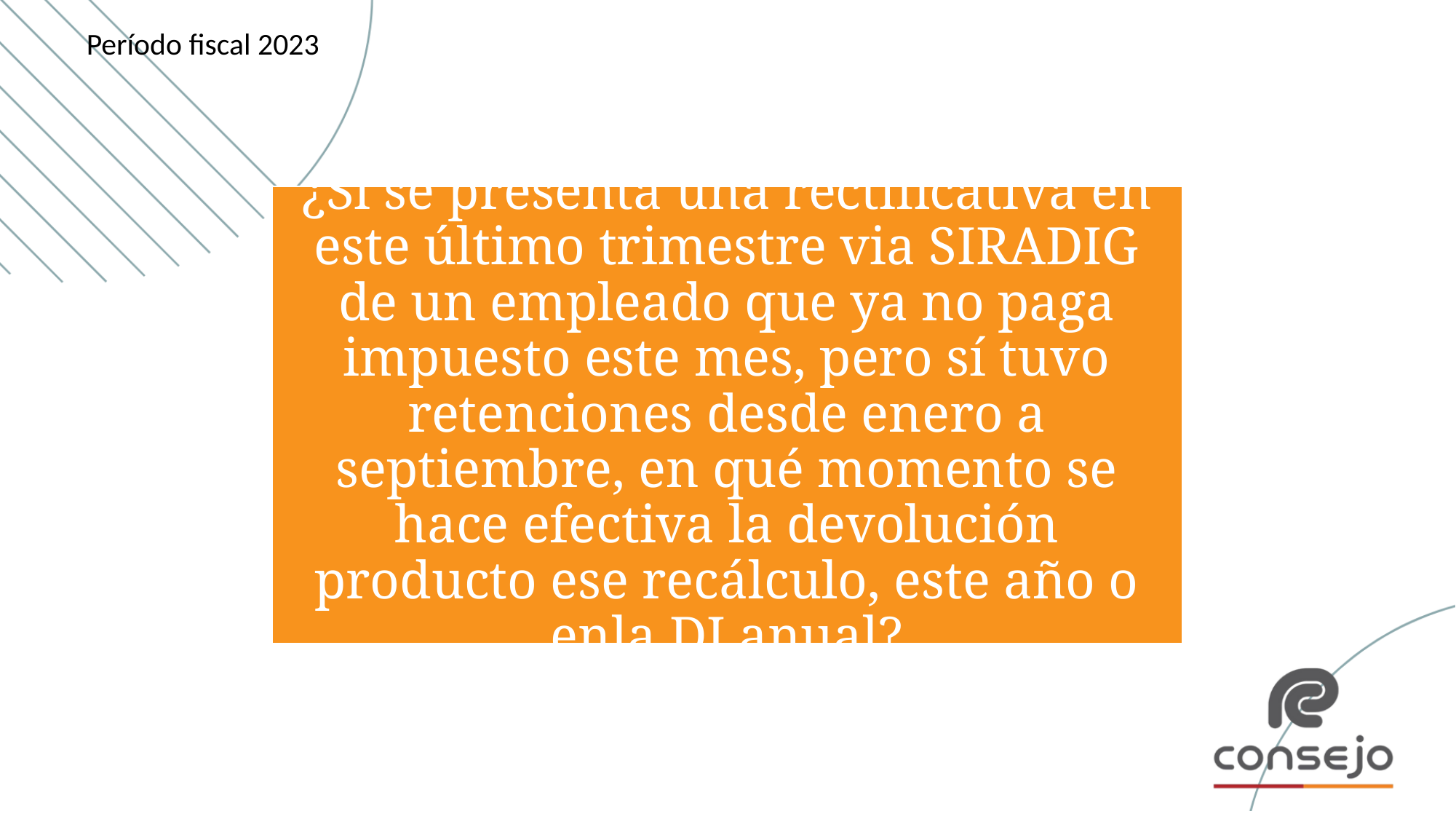

Período fiscal 2023
¿Si se presenta una rectificativa en este último trimestre via SIRADIG de un empleado que ya no paga impuesto este mes, pero sí tuvo retenciones desde enero a septiembre, en qué momento se hace efectiva la devolución producto ese recálculo, este año o enla DJ anual?